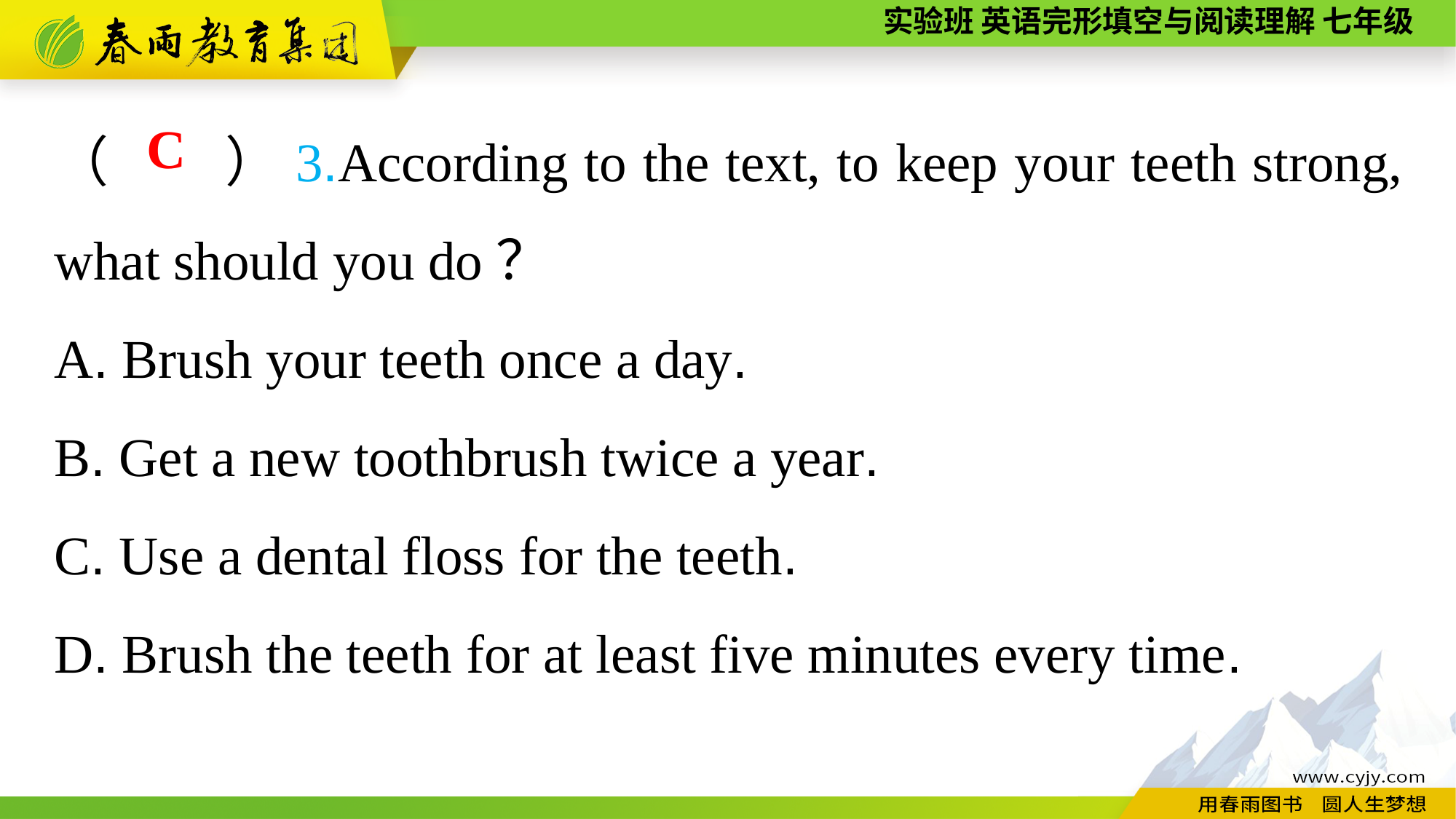

（　　）3.According to the text, to keep your teeth strong, what should you do？
A. Brush your teeth once a day.
B. Get a new toothbrush twice a year.
C. Use a dental floss for the teeth.
D. Brush the teeth for at least five minutes every time.
C